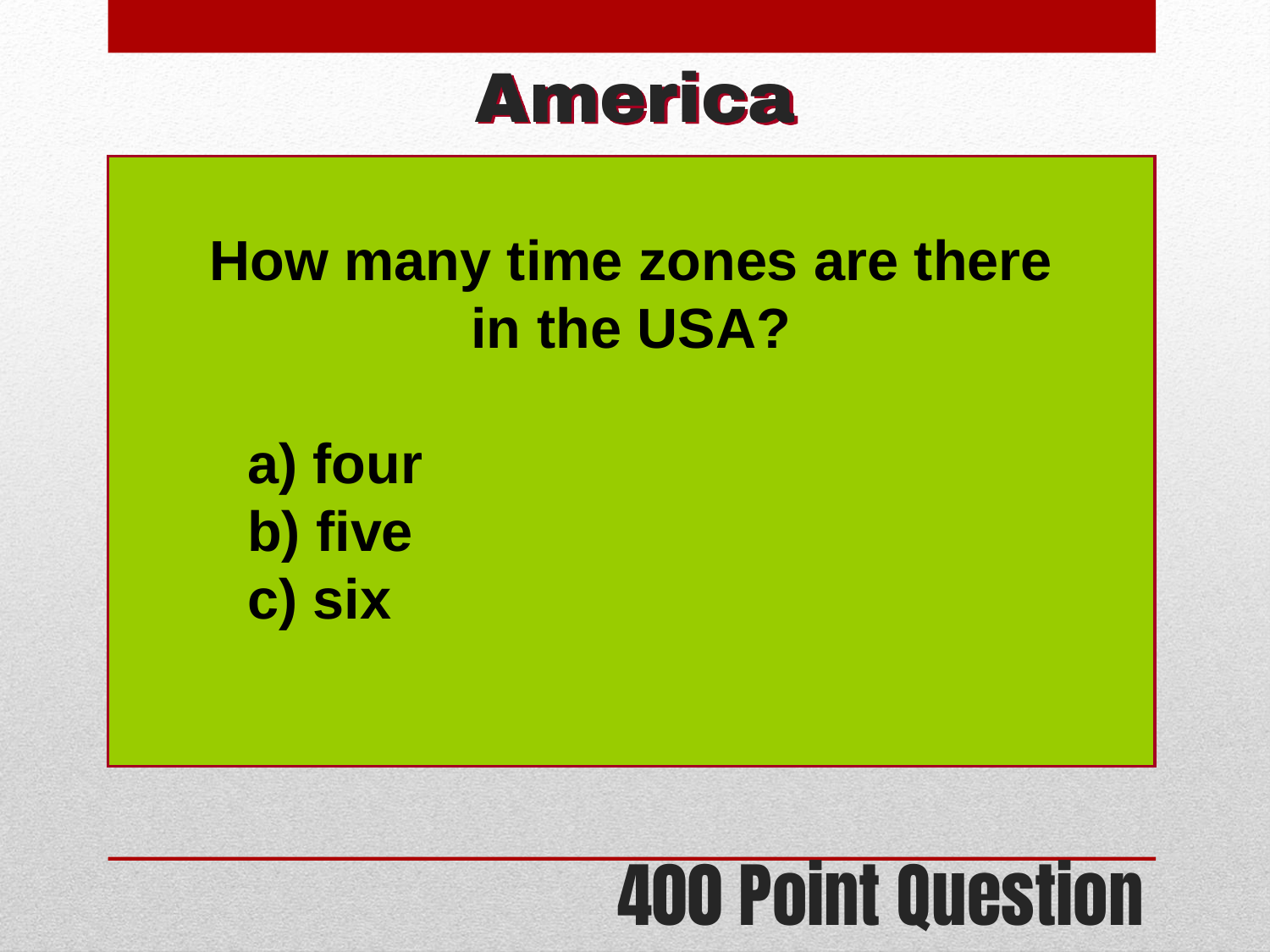

America
 How many time zones are there
in the USA?

	a) four
	b) five
	c) six

400 Point Question